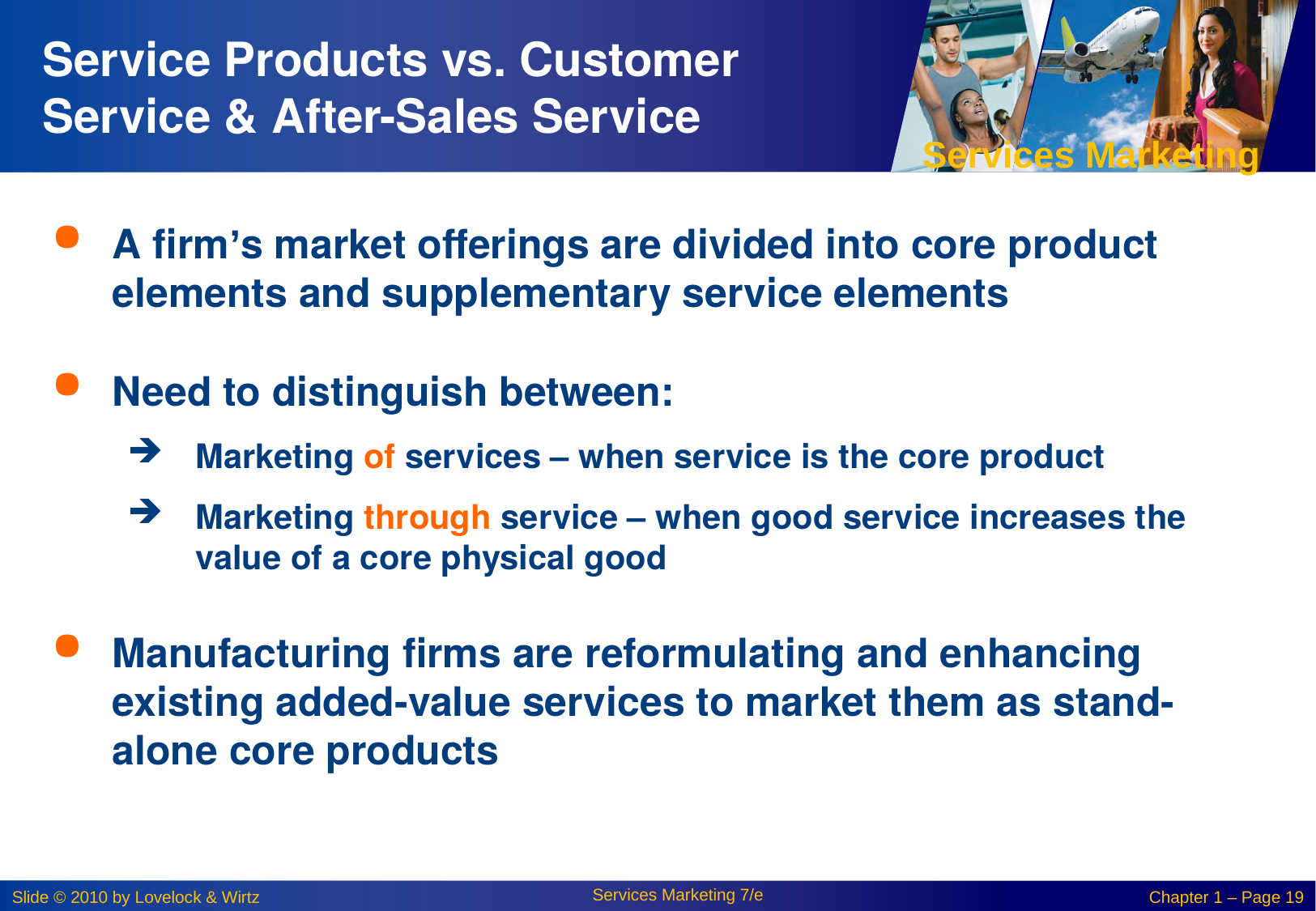

# Service Products vs. Customer Service & After-Sales Service
A firm’s market offerings are divided into core product elements and supplementary service elements
Need to distinguish between:
Marketing of services – when service is the core product
Marketing through service – when good service increases the value of a core physical good
Manufacturing firms are reformulating and enhancing existing added-value services to market them as stand-alone core products